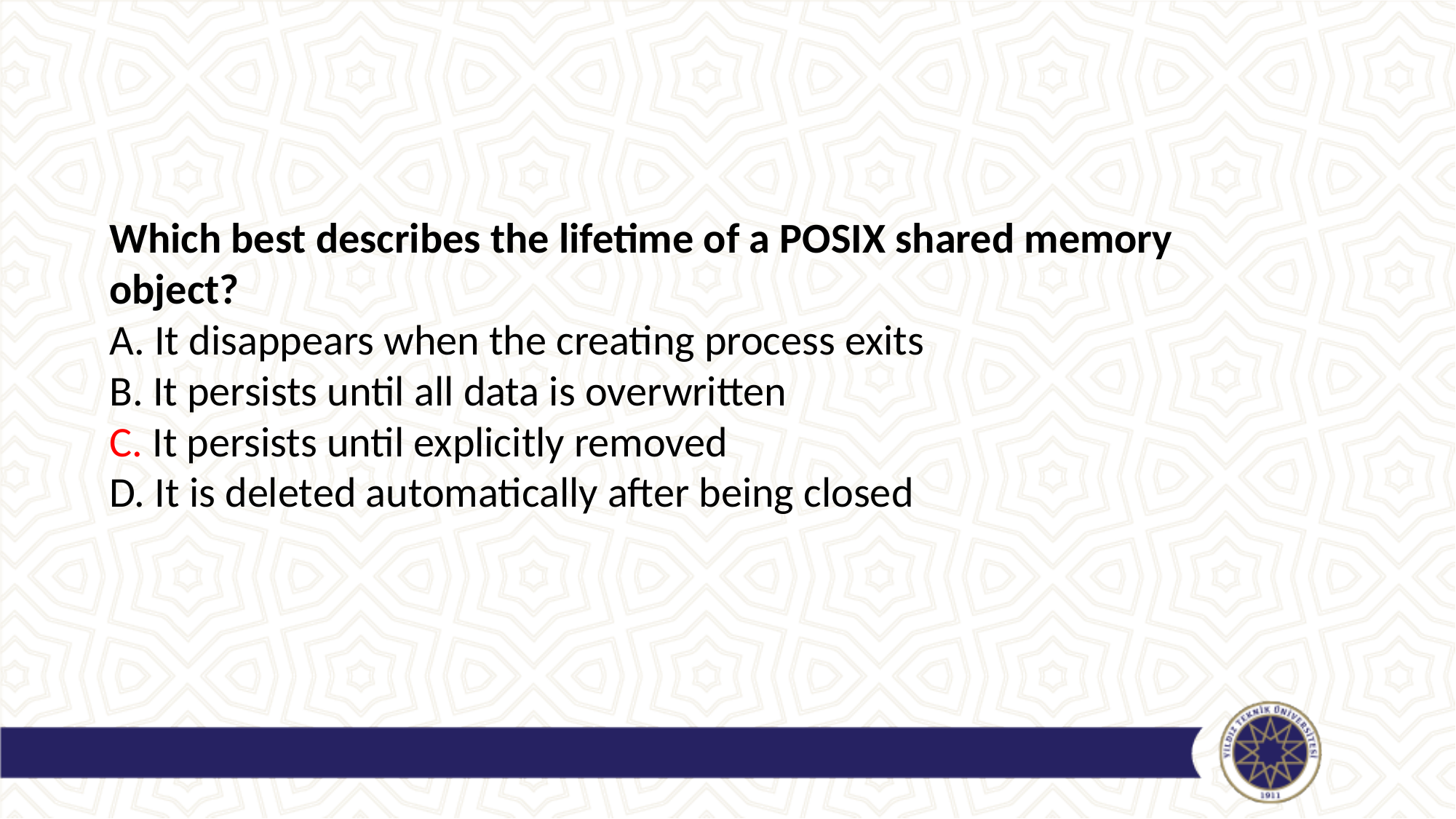

#
Which best describes the lifetime of a POSIX shared memory object?
A. It disappears when the creating process exits
B. It persists until all data is overwritten
C. It persists until explicitly removed
D. It is deleted automatically after being closed